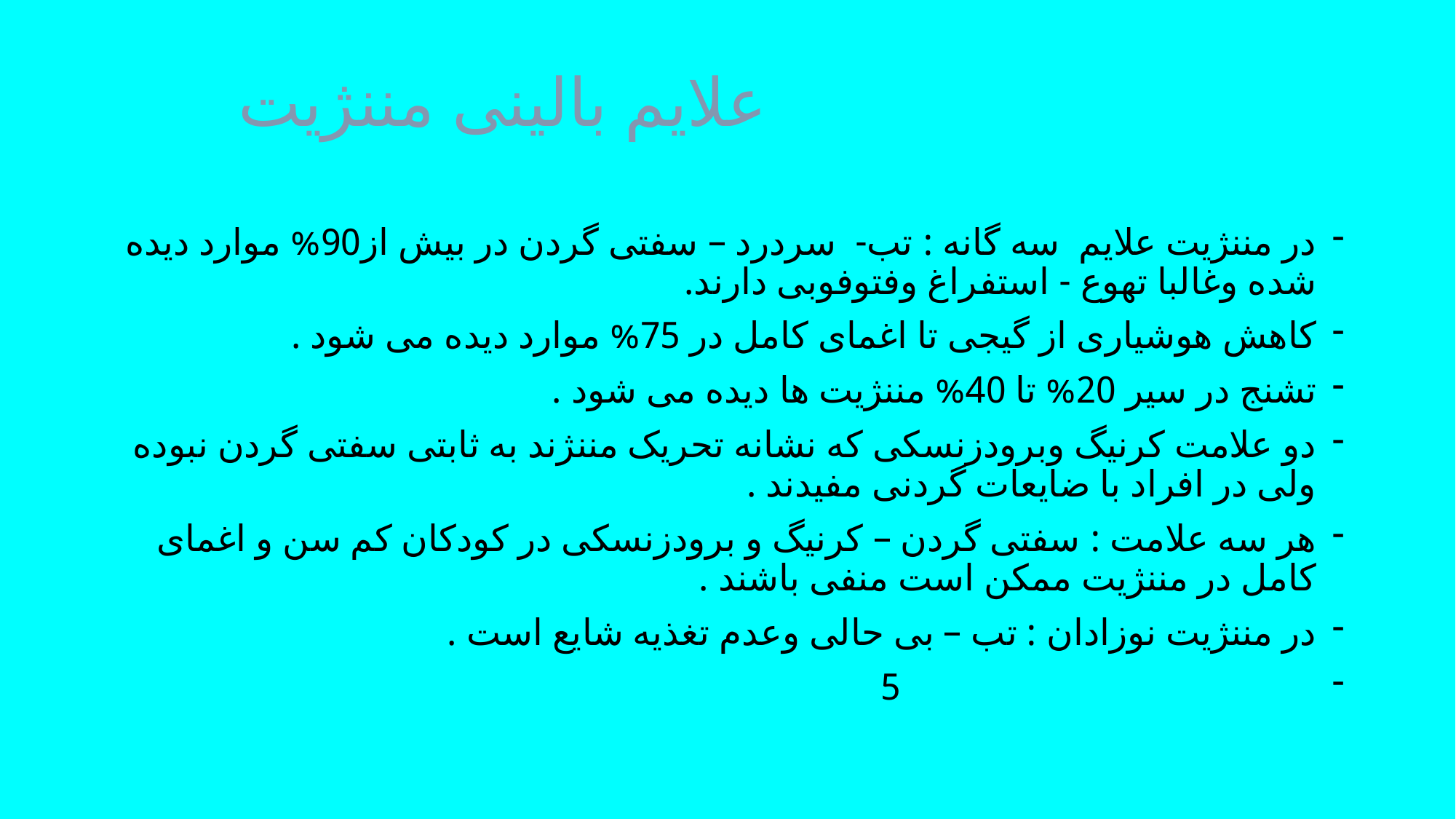

# علایم بالینی مننژیت
در مننژیت علایم  سه گانه : تب-  سردرد – سفتی گردن در بیش از90% موارد دیده شده وغالبا تهوع - استفراغ وفتوفوبی دارند.
کاهش هوشیاری از گیجی تا اغمای کامل در 75% موارد دیده می شود .
تشنج در سیر 20% تا 40% مننژیت ها دیده می شود .
دو علامت کرنیگ وبرودزنسکی که نشانه تحریک مننژند به ثابتی سفتی گردن نبوده ولی در افراد با ضایعات گردنی مفیدند .
هر سه علامت : سفتی گردن – کرنیگ و برودزنسکی در کودکان کم سن و اغمای کامل در مننژیت ممکن است منفی باشند .
در مننژیت نوزادان : تب – بی حالی وعدم تغذیه شایع است .
                                            5